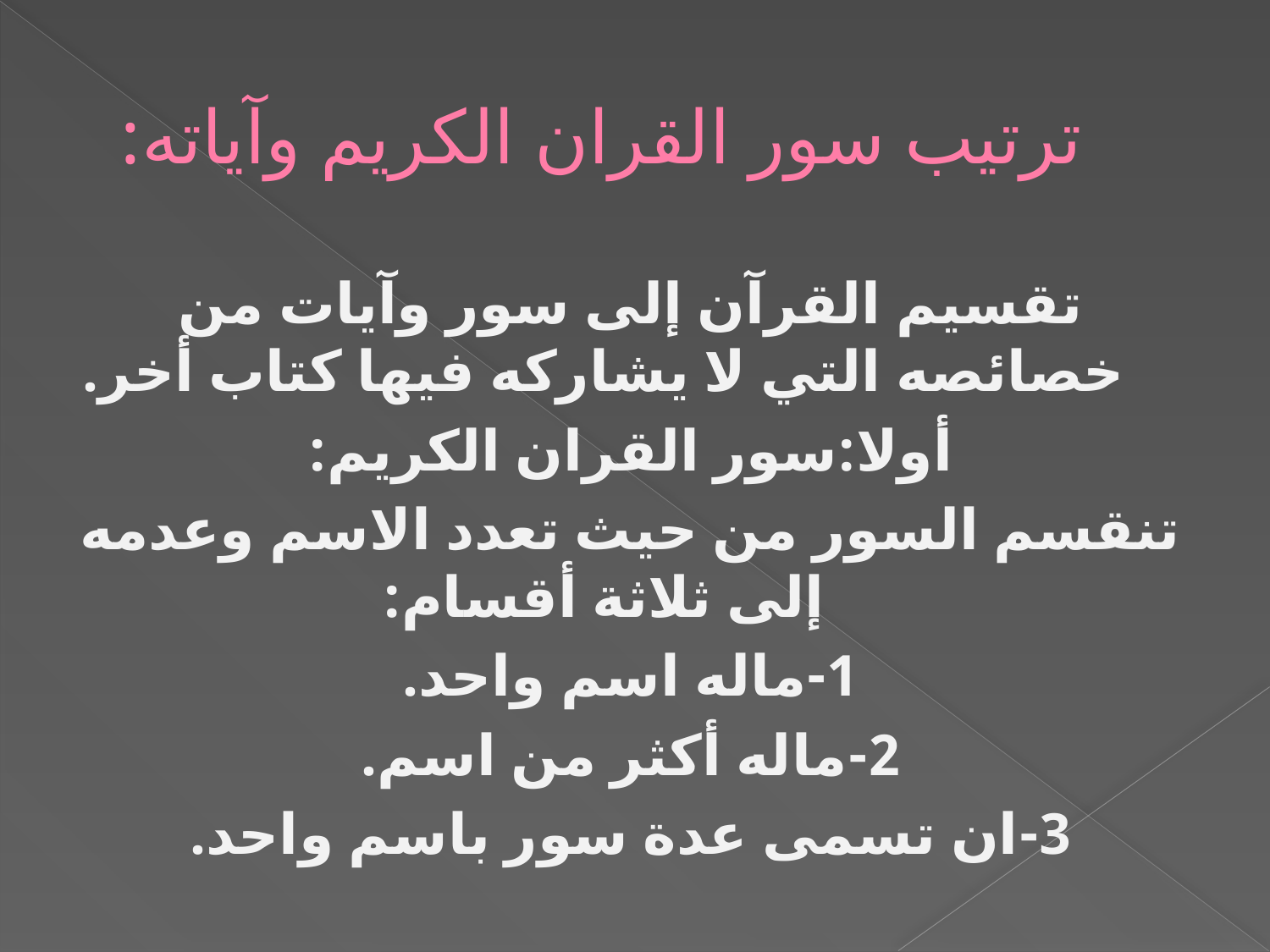

# ترتيب سور القران الكريم وآياته:
تقسيم القرآن إلى سور وآيات من خصائصه التي لا يشاركه فيها كتاب أخر.
أولا:سور القران الكريم:
تنقسم السور من حيث تعدد الاسم وعدمه إلى ثلاثة أقسام:
1-ماله اسم واحد.
2-ماله أكثر من اسم.
3-ان تسمى عدة سور باسم واحد.